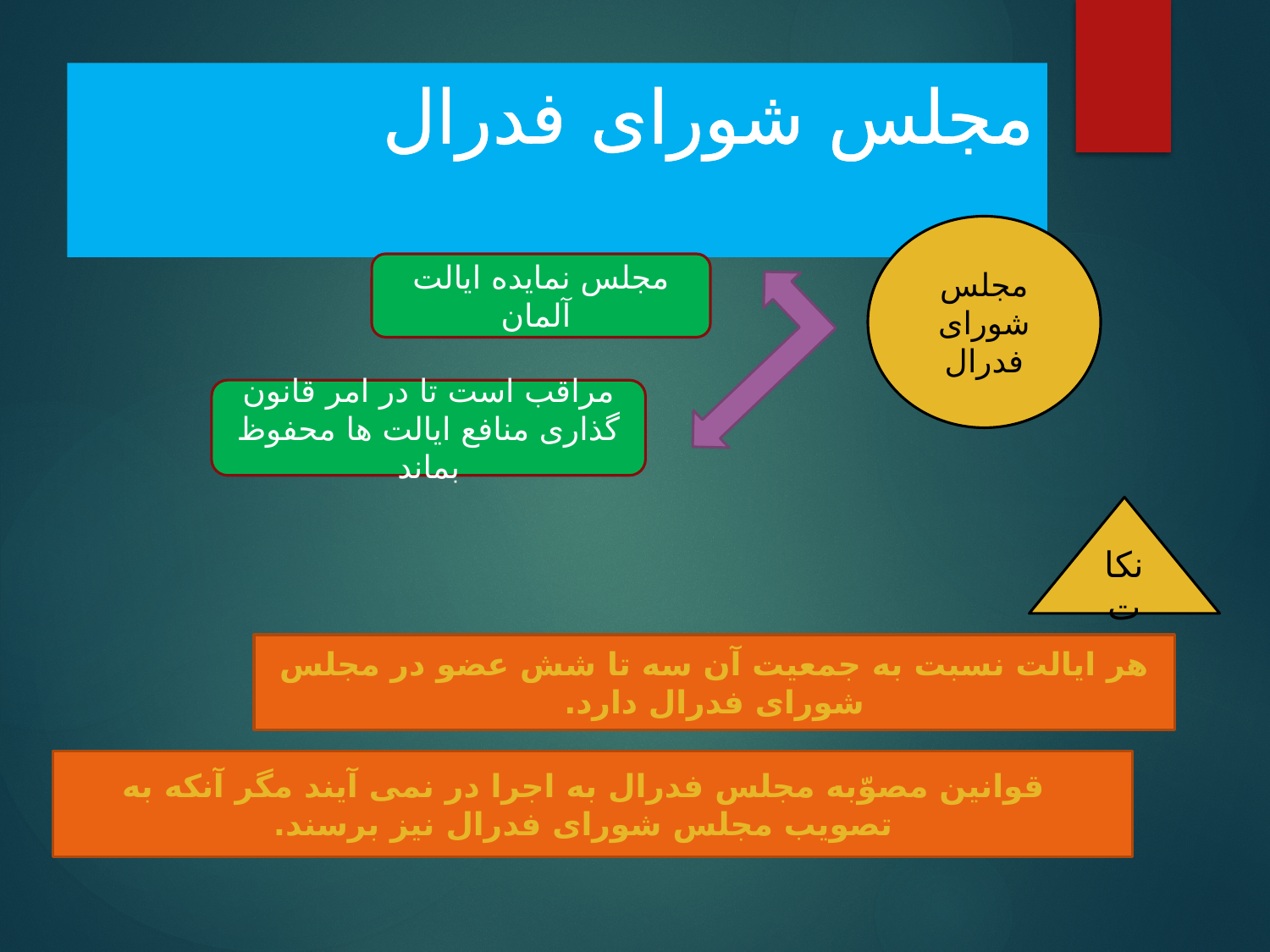

# مجلس شورای فدرال
مجلس شورای فدرال
مجلس نمایده ایالت آلمان

مراقب است تا در امر قانون گذاری منافع ایالت ها محفوظ بماند
نکات
هر ایالت نسبت به جمعیت آن سه تا شش عضو در مجلس شورای فدرال دارد.
قوانین مصوّبه مجلس فدرال به اجرا در نمی آیند مگر آنکه به تصویب مجلس شورای فدرال نیز برسند.